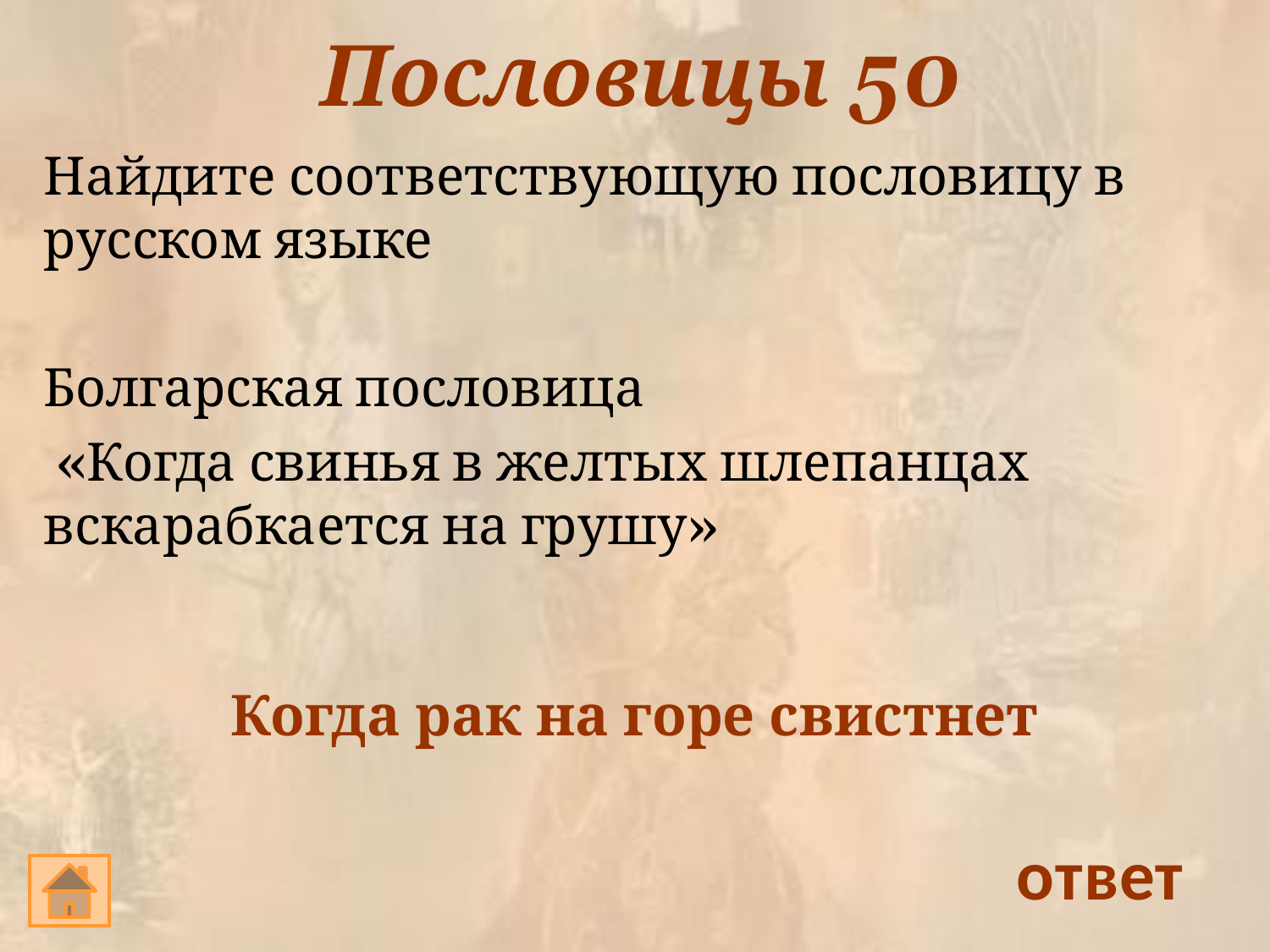

# Пословицы 50
Найдите соответствующую пословицу в русском языке

Болгарская пословица
 «Когда свинья в желтых шлепанцах вскарабкается на грушу»

Когда рак на горе свистнет
ответ